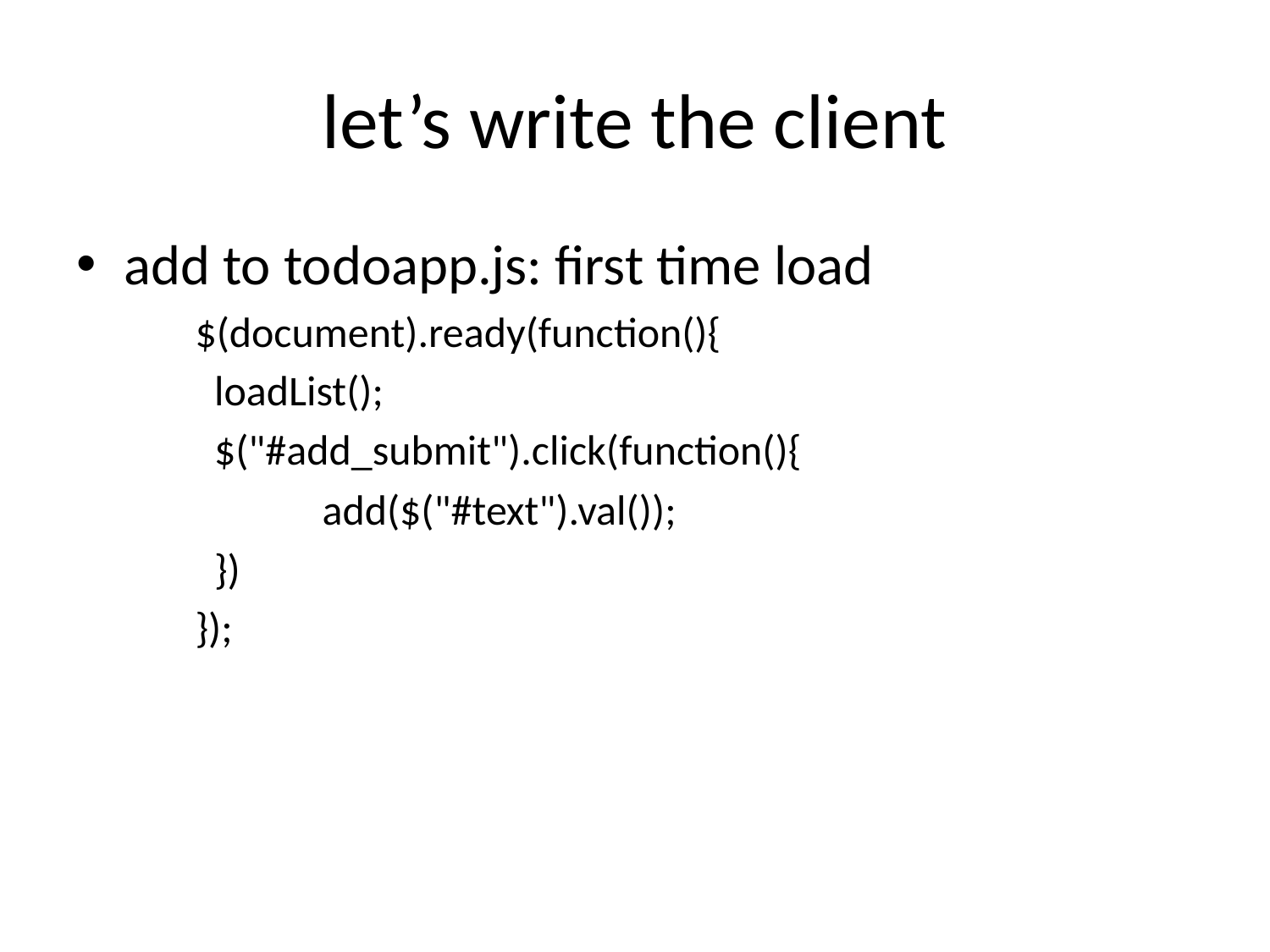

# let’s write the client
add to todoapp.js: first time load
$(document).ready(function(){
  loadList();
  $("#add_submit").click(function(){
  	add($("#text").val());
  })
});